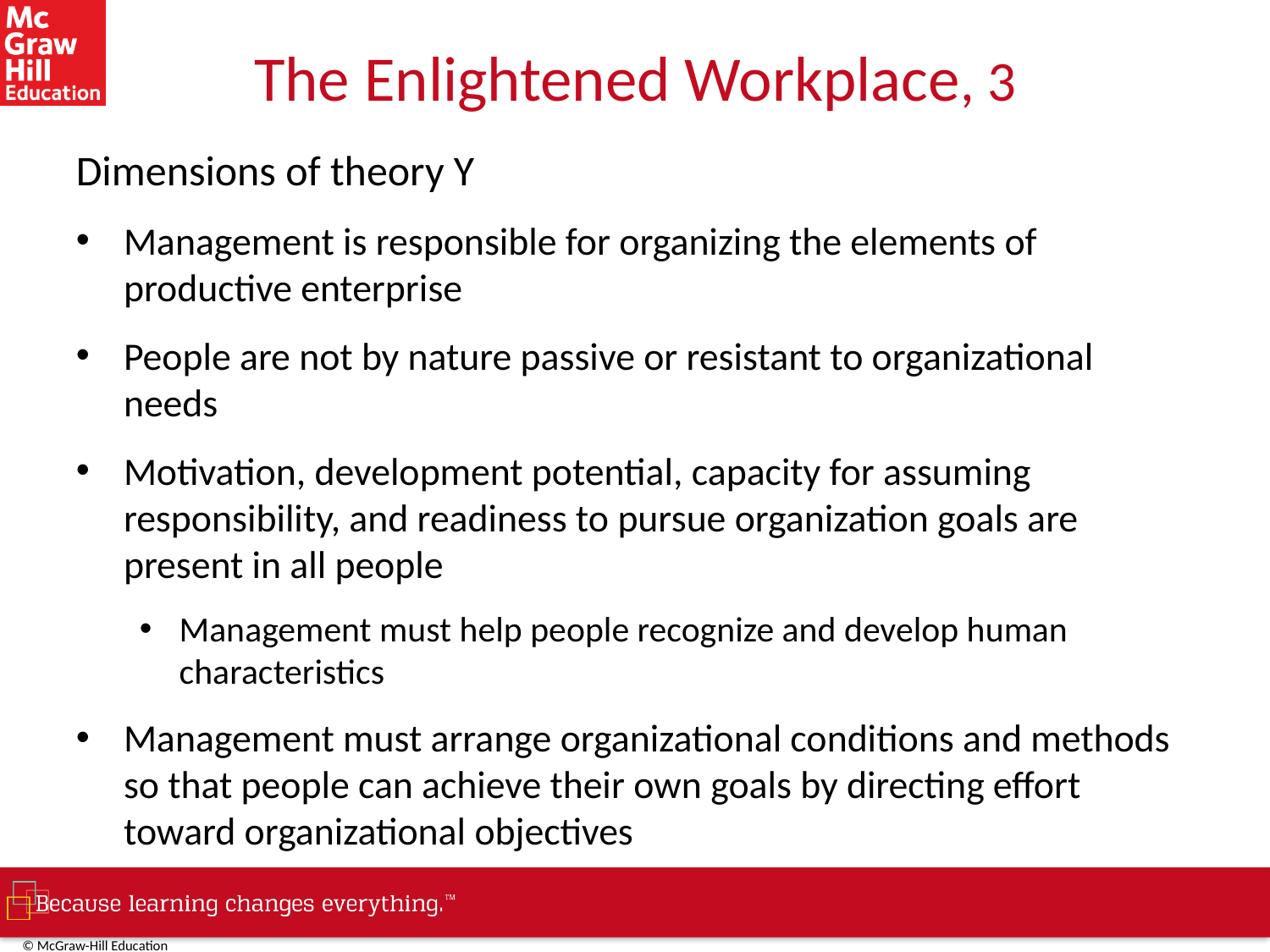

# The Enlightened Workplace, 3
Dimensions of theory Y
Management is responsible for organizing the elements of productive enterprise
People are not by nature passive or resistant to organizational needs
Motivation, development potential, capacity for assuming responsibility, and readiness to pursue organization goals are present in all people
Management must help people recognize and develop human characteristics
Management must arrange organizational conditions and methods so that people can achieve their own goals by directing effort toward organizational objectives